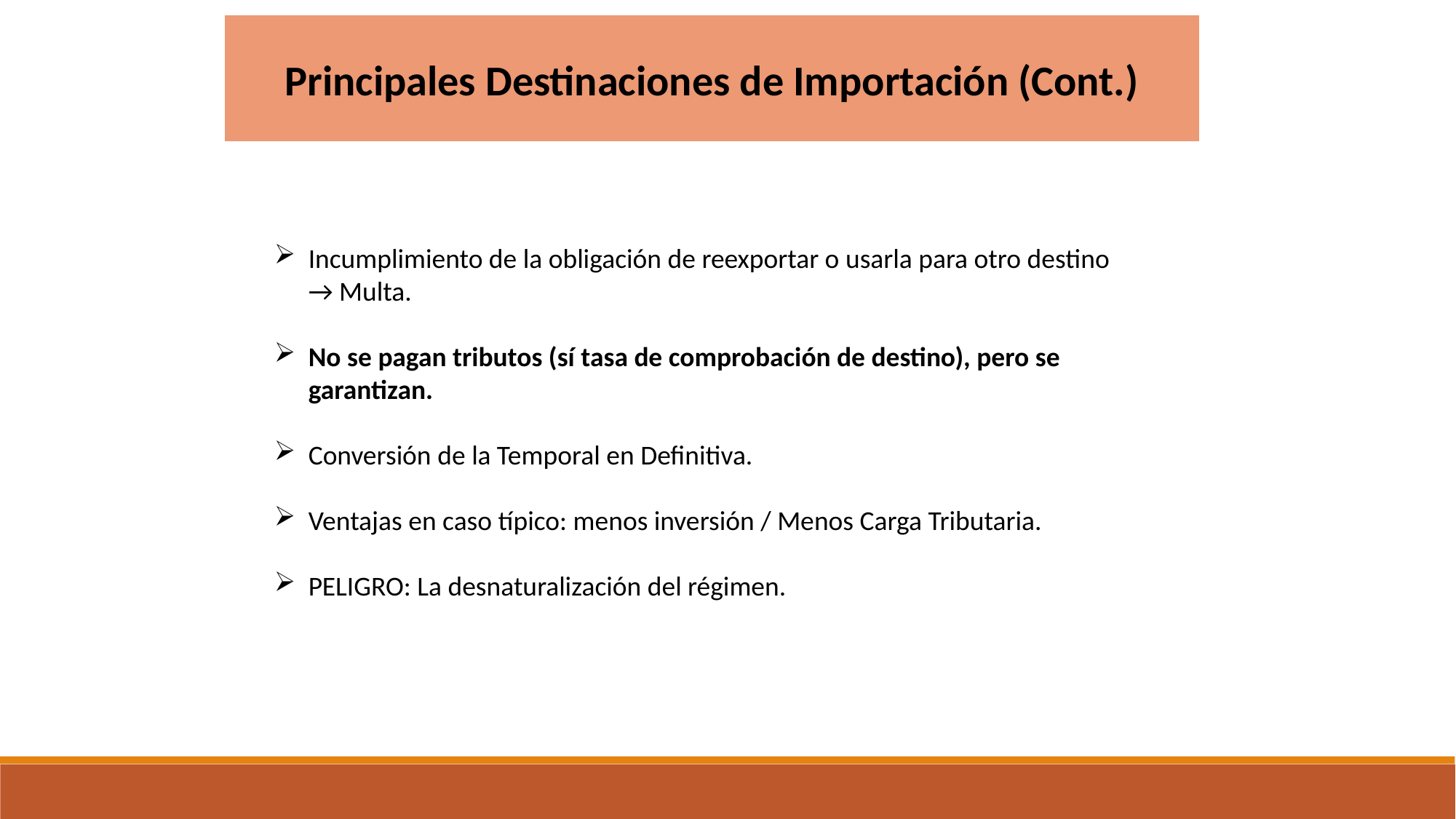

Principales Destinaciones de Importación (Cont.)
Incumplimiento de la obligación de reexportar o usarla para otro destino → Multa.

No se pagan tributos (sí tasa de comprobación de destino), pero se garantizan.

Conversión de la Temporal en Definitiva.

Ventajas en caso típico: menos inversión / Menos Carga Tributaria.

PELIGRO: La desnaturalización del régimen.